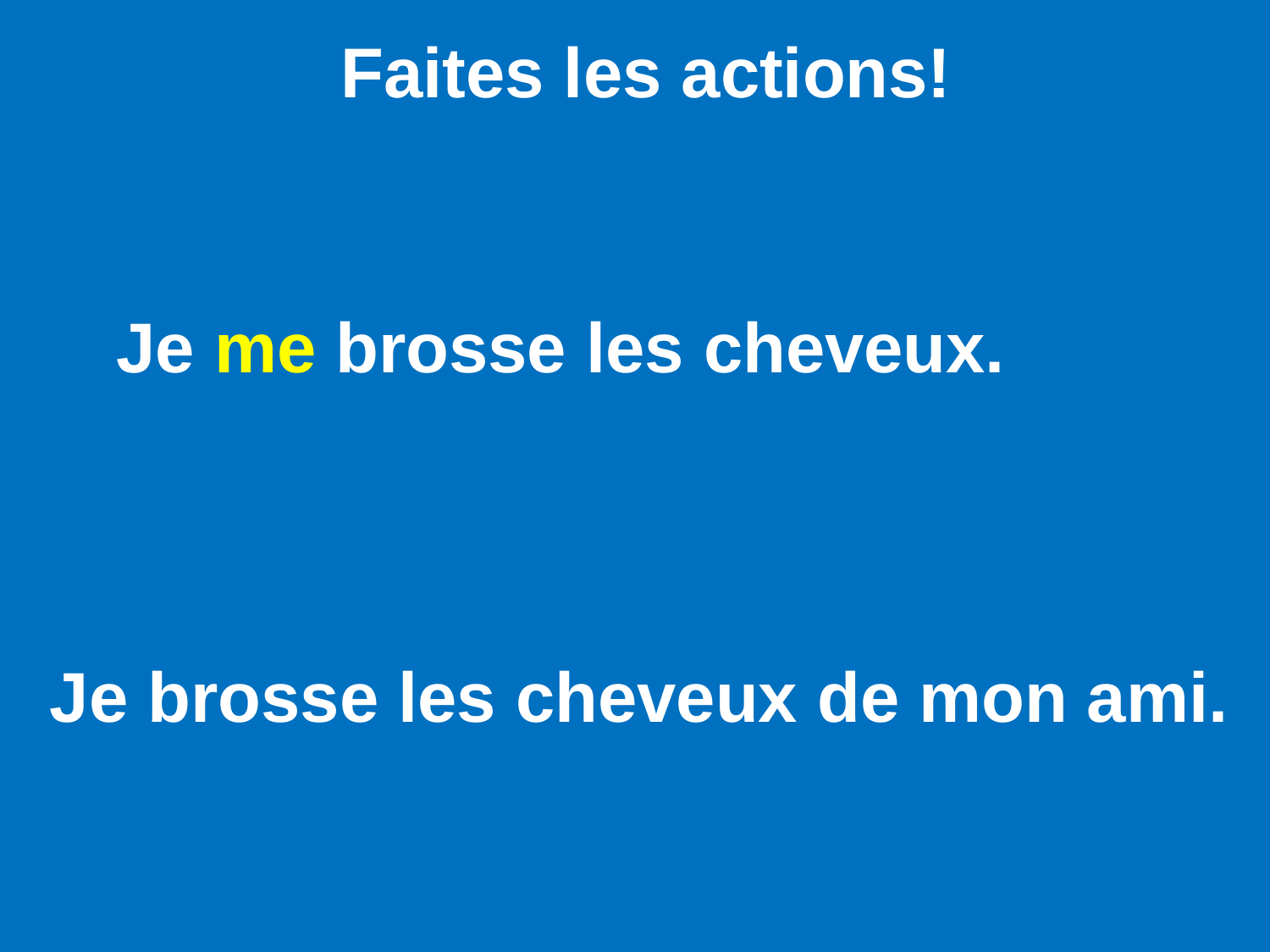

Faites les actions!
Je me brosse les cheveux.
Je brosse les cheveux de mon ami.